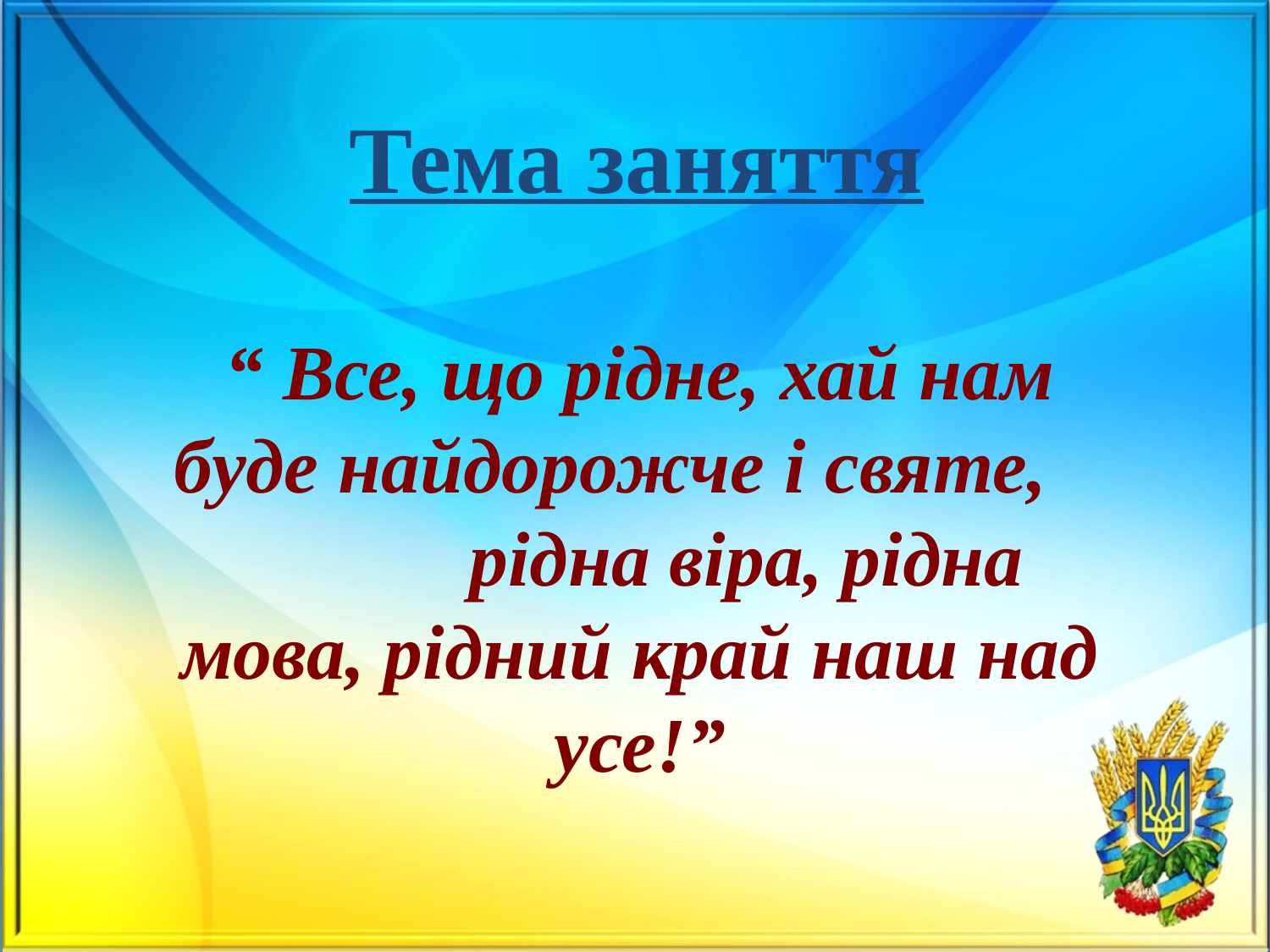

# Тема заняття
“ Все, що рідне, хай нам буде найдорожче і святе,               рідна віра, рідна мова, рідний край наш над усе!”